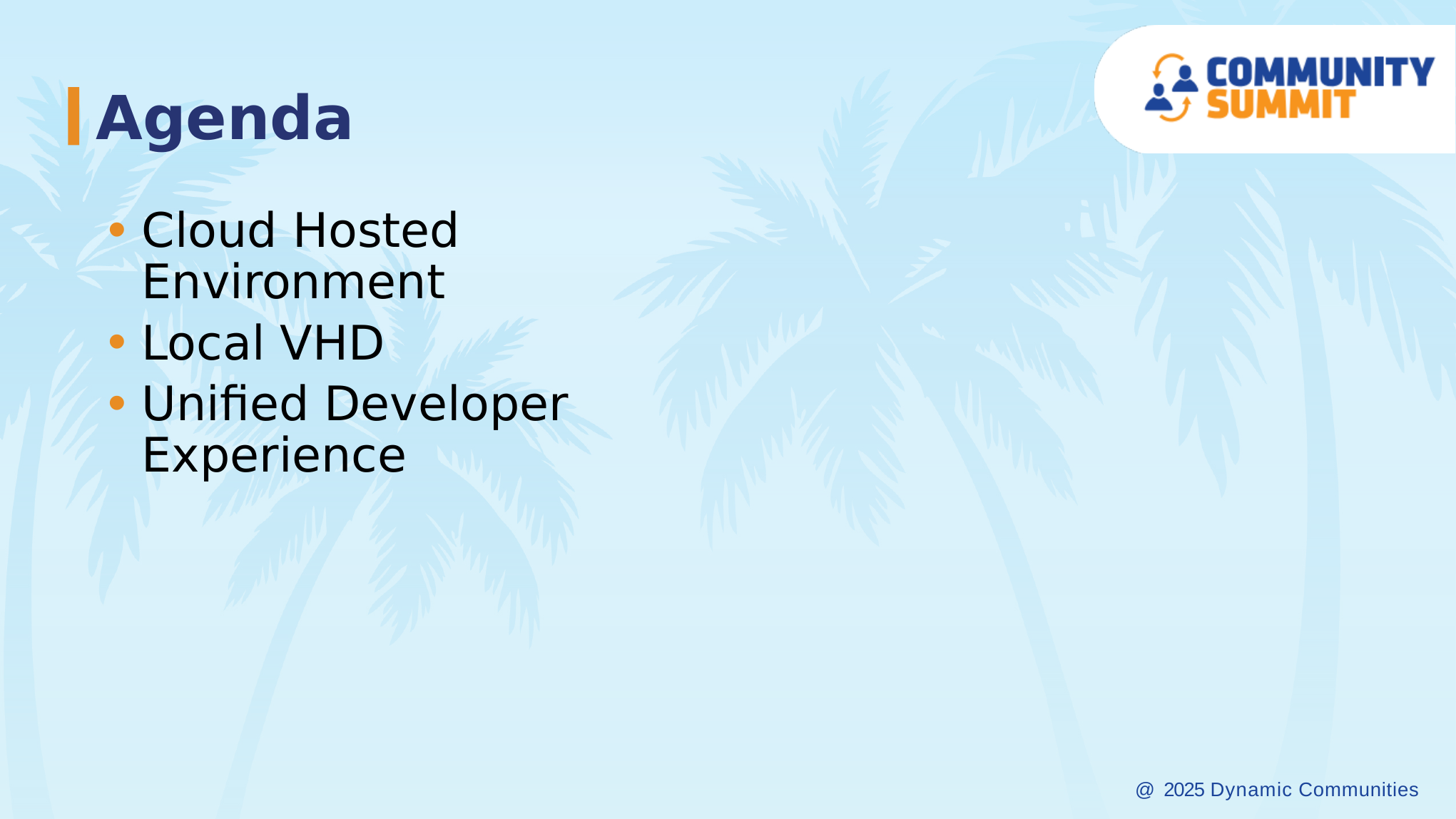

Cloud Hosted Environment
Local VHD
Unified Developer Experience